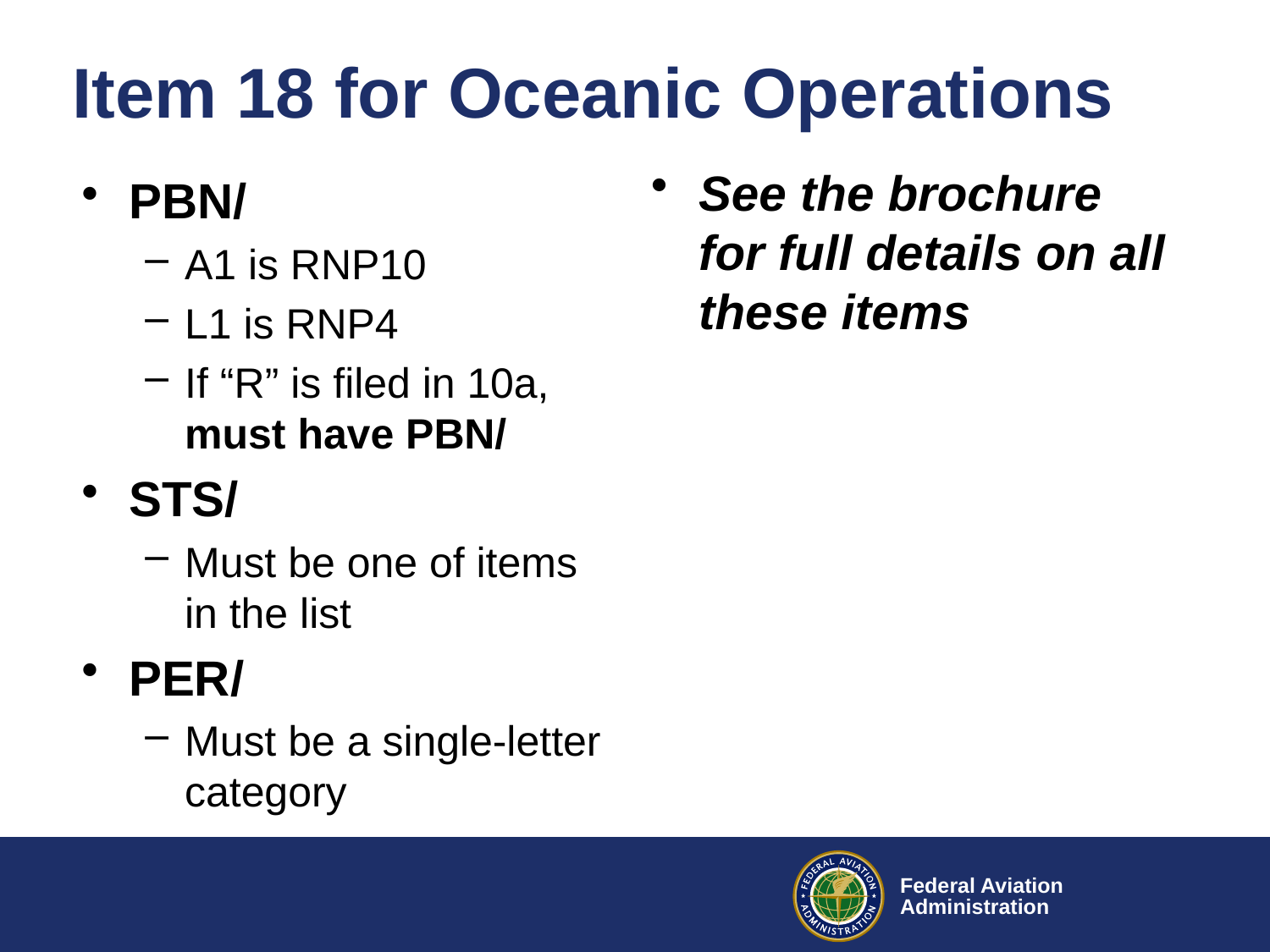

# Item 18 for Oceanic Operations
See the brochure for full details on all these items
PBN/
A1 is RNP10
L1 is RNP4
If “R” is filed in 10a, must have PBN/
STS/
Must be one of items in the list
PER/
Must be a single-letter category